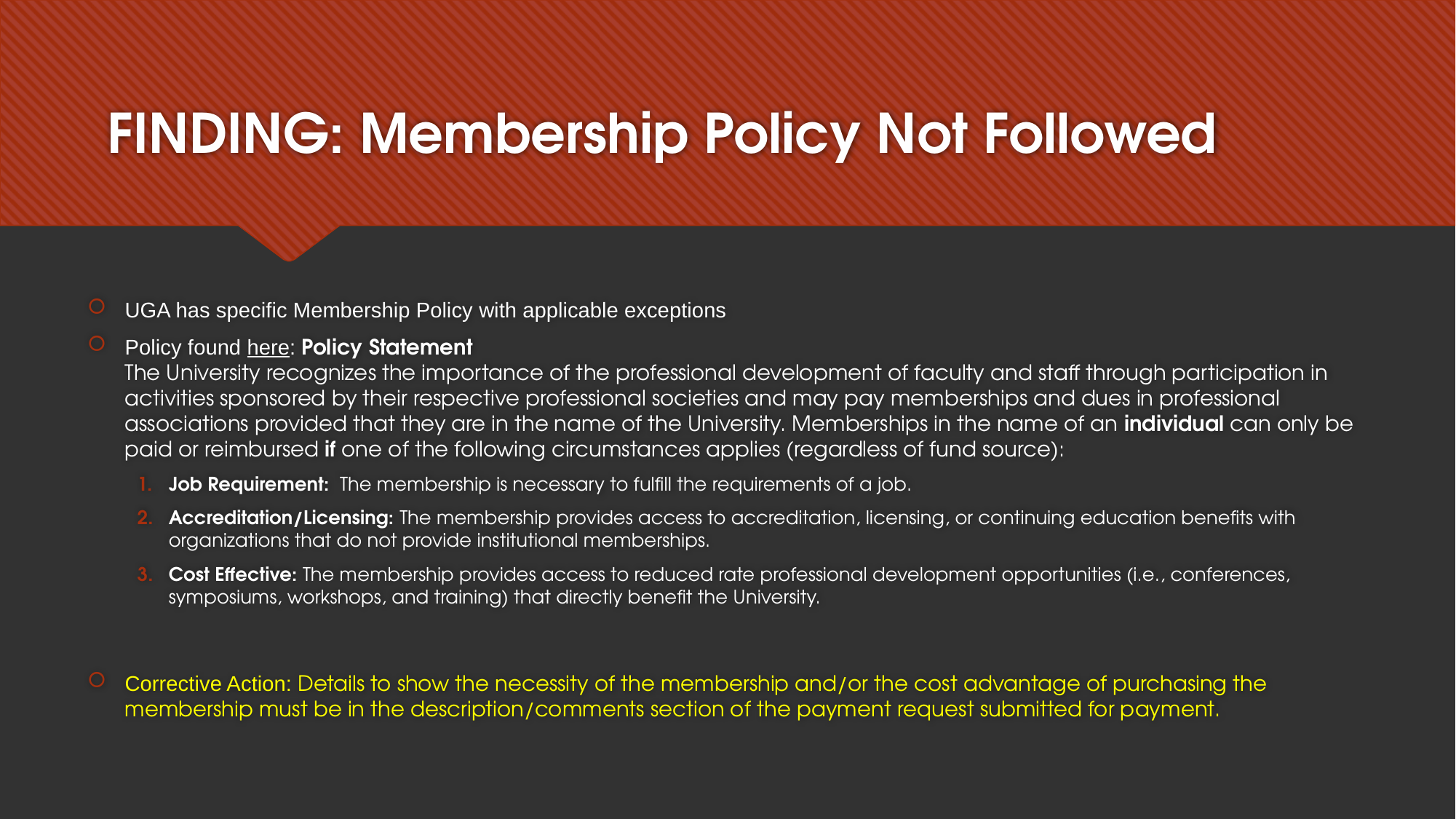

# FINDING: Membership Policy Not Followed

UGA has specific Membership Policy with applicable exceptions
Policy found here: Policy Statement
The University recognizes the importance of the professional development of faculty and staff through participation in activities sponsored by their respective professional societies and may pay memberships and dues in professional associations provided that they are in the name of the University. Memberships in the name of an individual can only be paid or reimbursed if one of the following circumstances applies (regardless of fund source):
Job Requirement:  The membership is necessary to fulfill the requirements of a job.
Accreditation/Licensing: The membership provides access to accreditation, licensing, or continuing education benefits with organizations that do not provide institutional memberships.
Cost Effective: The membership provides access to reduced rate professional development opportunities (i.e., conferences, symposiums, workshops, and training) that directly benefit the University.
Corrective Action: Details to show the necessity of the membership and/or the cost advantage of purchasing the membership must be in the description/comments section of the payment request submitted for payment.